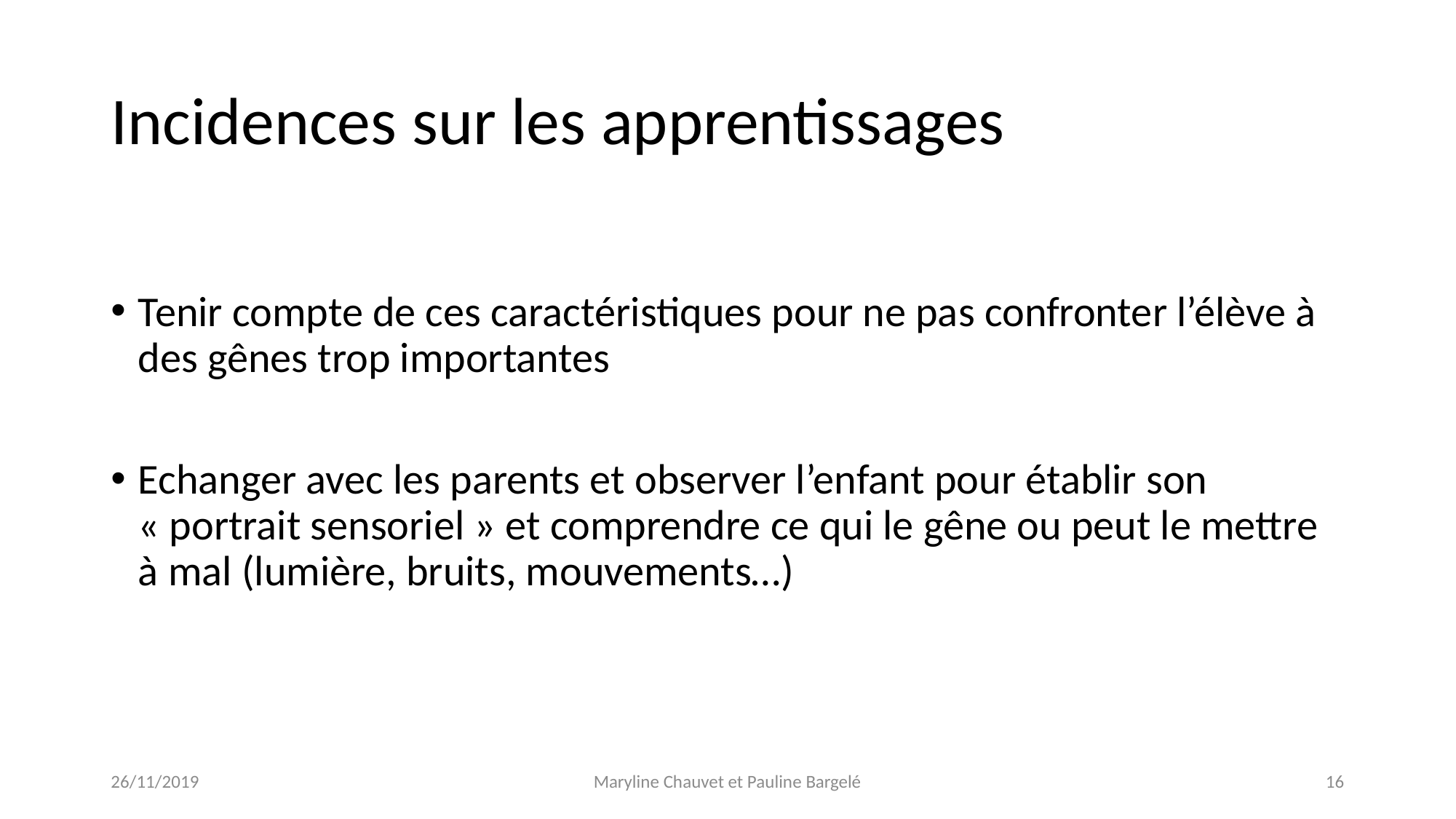

# Incidences sur les apprentissages

Tenir compte de ces caractéristiques pour ne pas confronter l’élève à des gênes trop importantes

Echanger avec les parents et observer l’enfant pour établir son « portrait sensoriel » et comprendre ce qui le gêne ou peut le mettre à mal (lumière, bruits, mouvements…)

26/11/2019
Maryline Chauvet et Pauline Bargelé
16